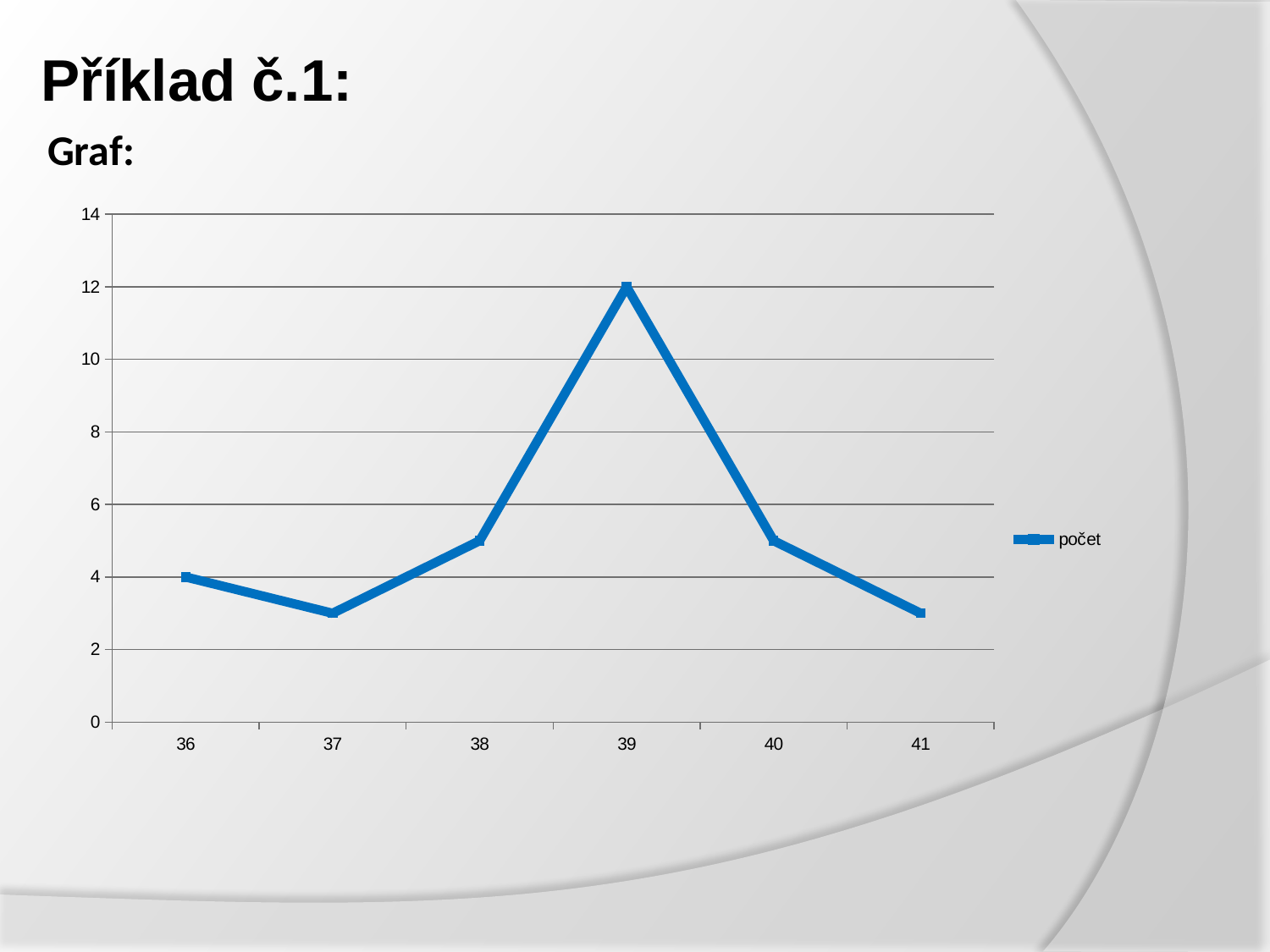

# Příklad č.1:
Graf:

### Chart

| Category | počet |
|---|---|
| 36 | 4.0 |
| 37 | 3.0 |
| 38 | 5.0 |
| 39 | 12.0 |
| 40 | 5.0 |
| 41 | 3.0 |